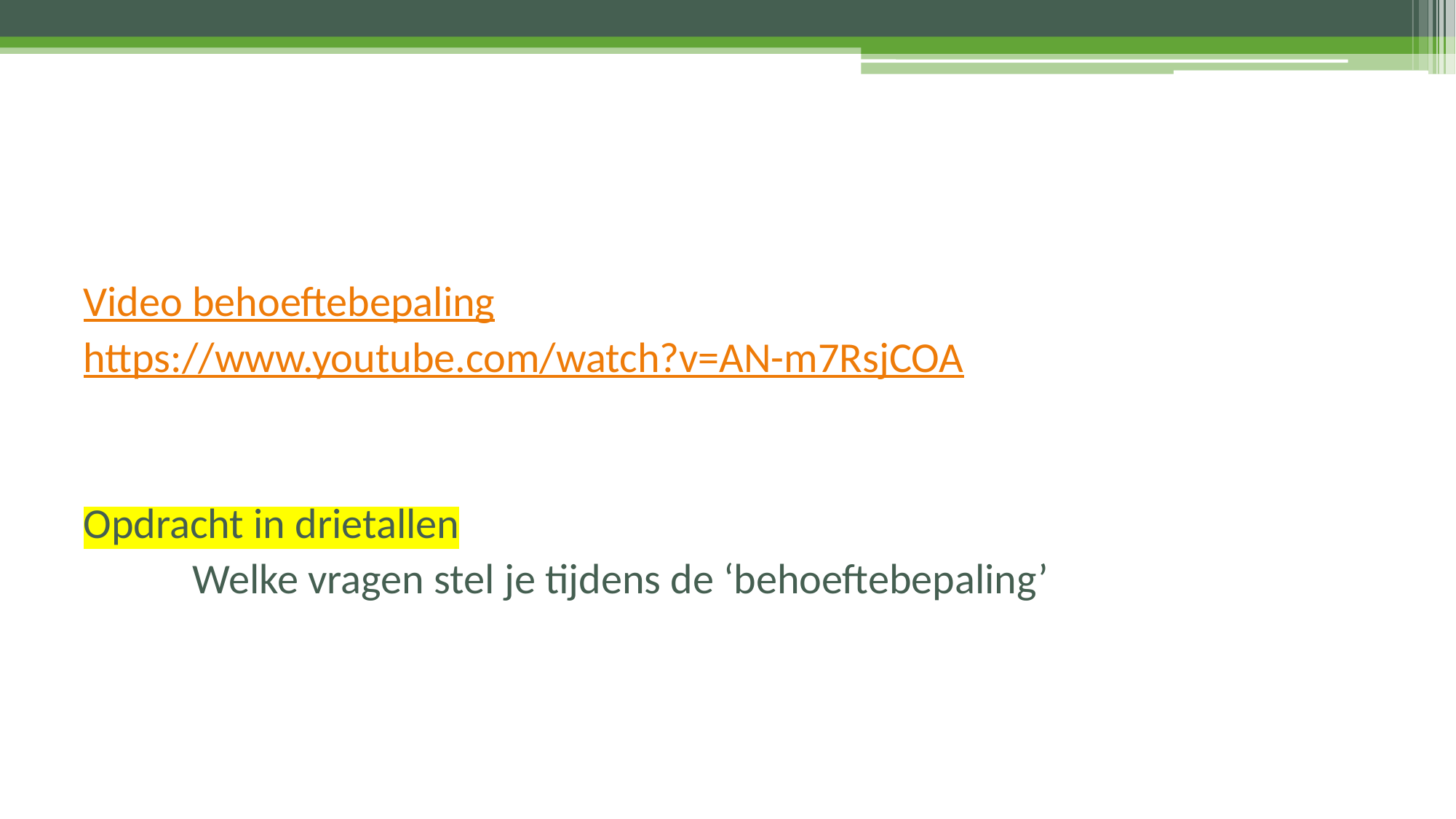

#
Video behoeftebepaling
https://www.youtube.com/watch?v=AN-m7RsjCOA

Opdracht in drietallen
	Welke vragen stel je tijdens de ‘behoeftebepaling’